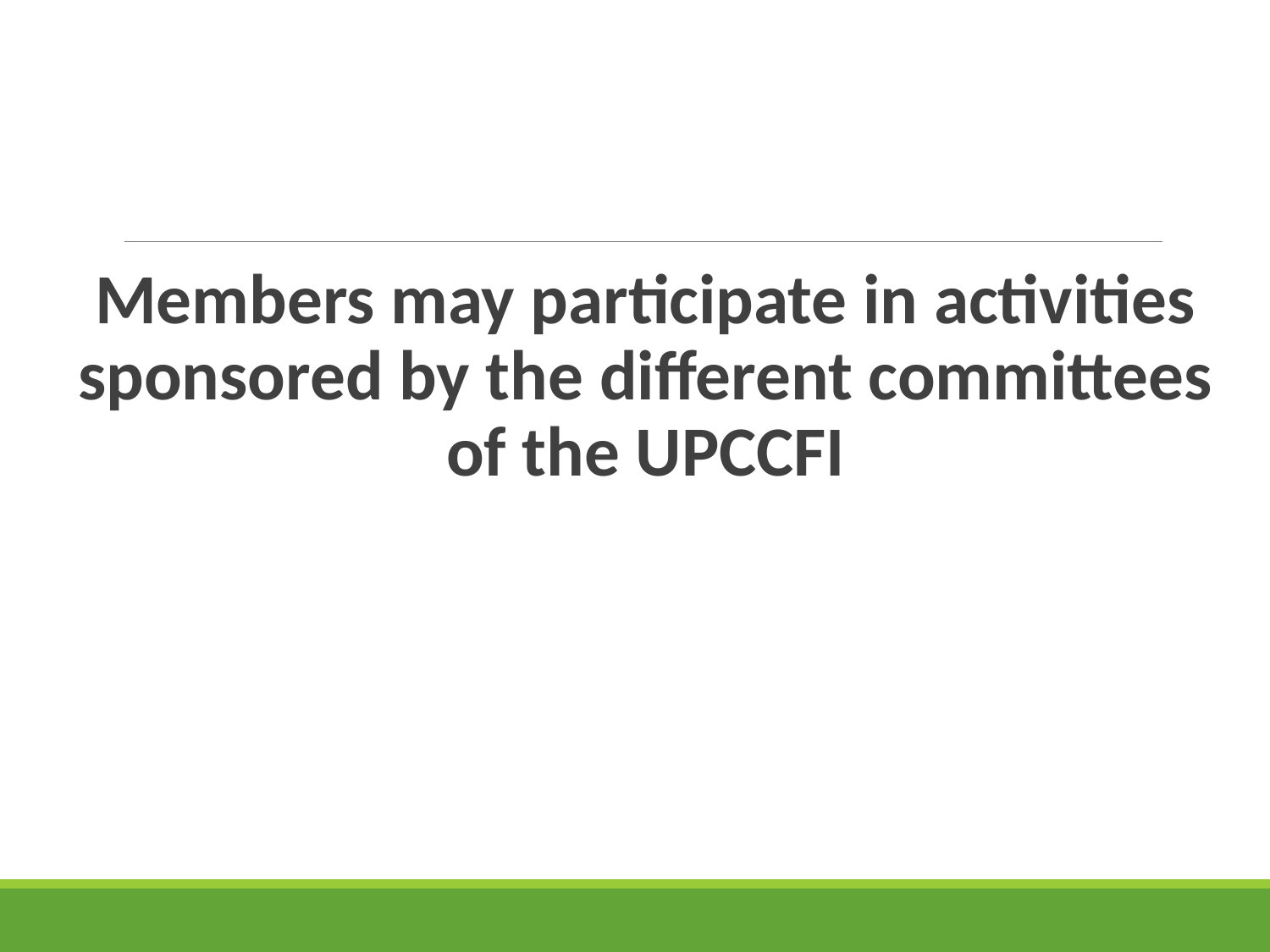

#

Members may participate in activities sponsored by the different committees of the UPCCFI